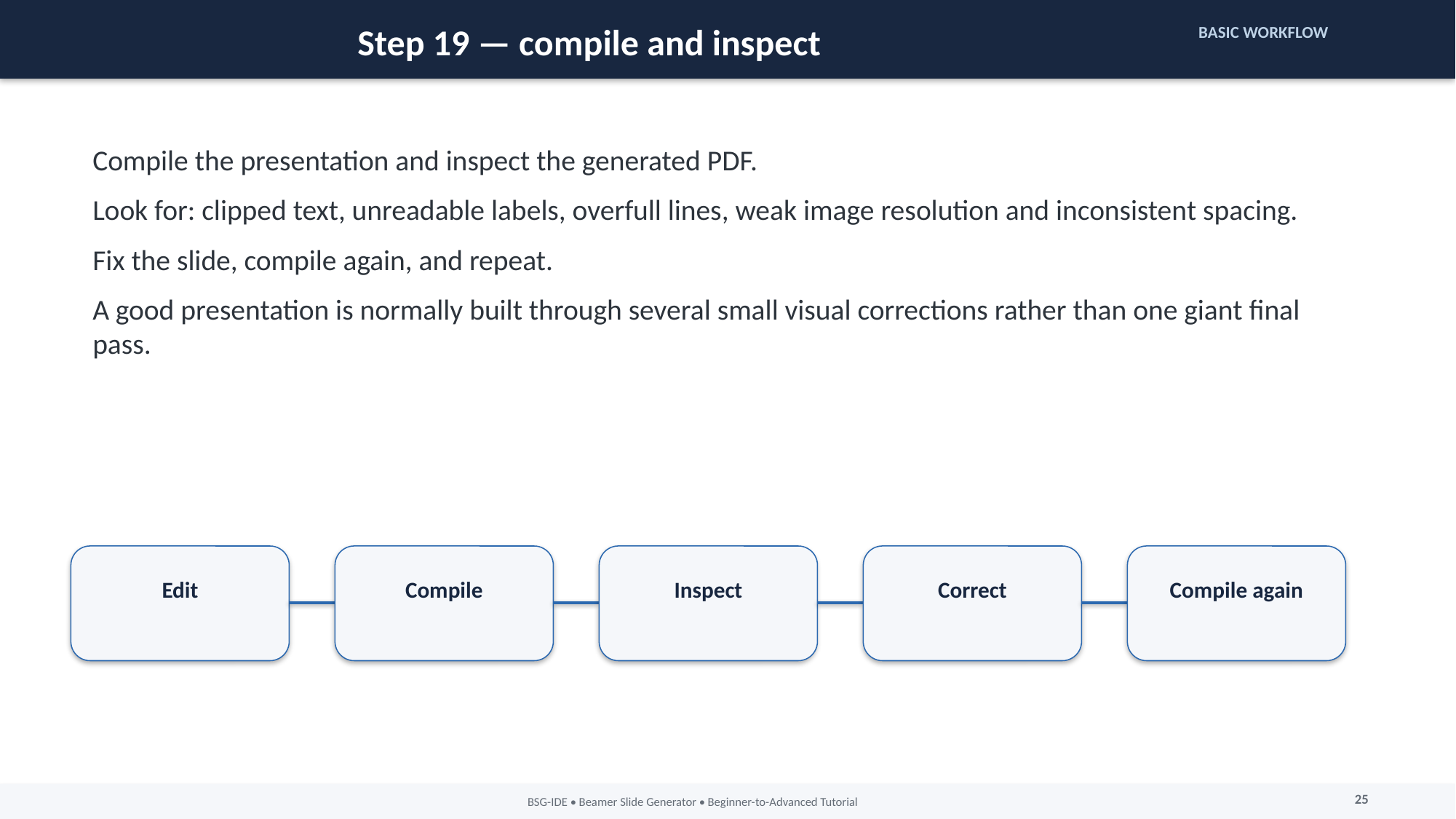

Step 19 — compile and inspect
BASIC WORKFLOW
Compile the presentation and inspect the generated PDF.
Look for: clipped text, unreadable labels, overfull lines, weak image resolution and inconsistent spacing.
Fix the slide, compile again, and repeat.
A good presentation is normally built through several small visual corrections rather than one giant final pass.

Edit
Compile
Inspect
Correct
Compile again

25
BSG-IDE • Beamer Slide Generator • Beginner-to-Advanced Tutorial